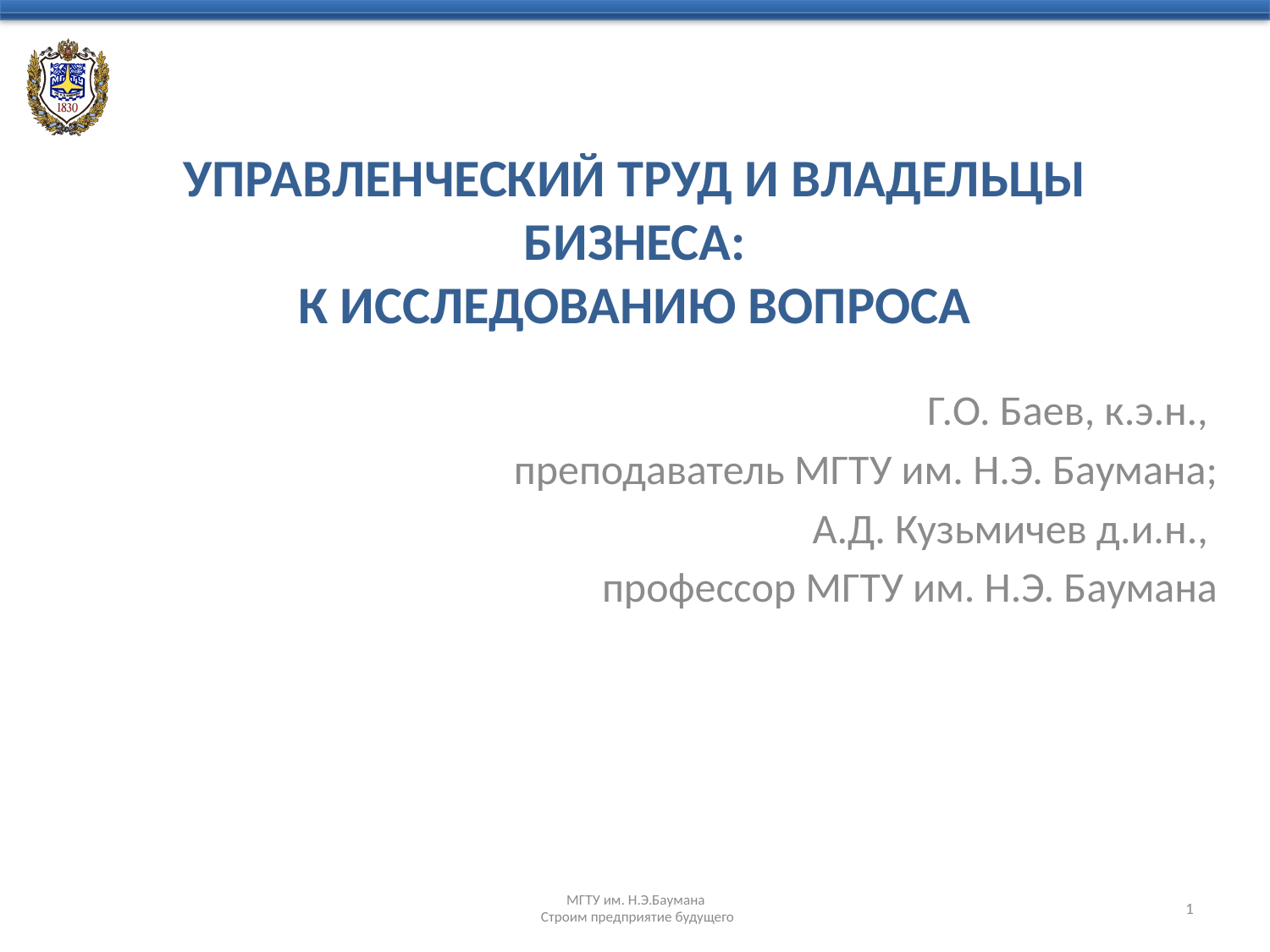

# УПРАВЛЕНЧЕСКИЙ ТРУД И ВЛАДЕЛЬЦЫ БИЗНЕСА: К ИССЛЕДОВАНИЮ ВОПРОСА
Г.О. Баев, к.э.н.,
преподаватель МГТУ им. Н.Э. Баумана;
А.Д. Кузьмичев д.и.н.,
профессор МГТУ им. Н.Э. Баумана
1